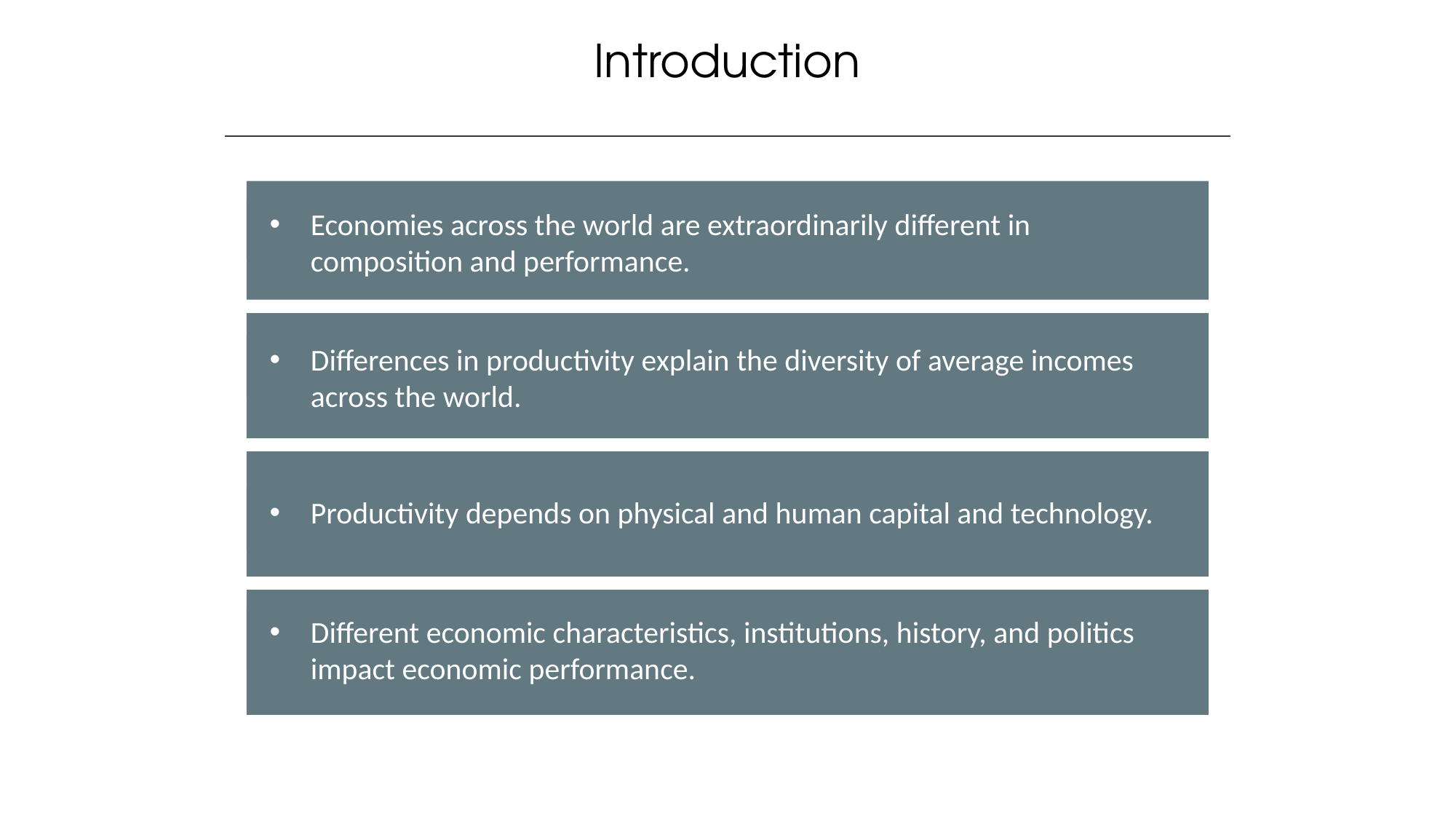

Introduction
HAWKES LEARNING

Economies across the world are extraordinarily different in composition and performance.

Differences in productivity explain the diversity of average incomes across the world.

Productivity depends on physical and human capital and technology.
The CPI is subject to two types of bias: substitution bias and quality/new goods bias.

Different economic characteristics, institutions, history, and politics impact economic performance.
Both substitution bias and quality/new goods bias tend to overstate the negative impact of inflation on consumers.